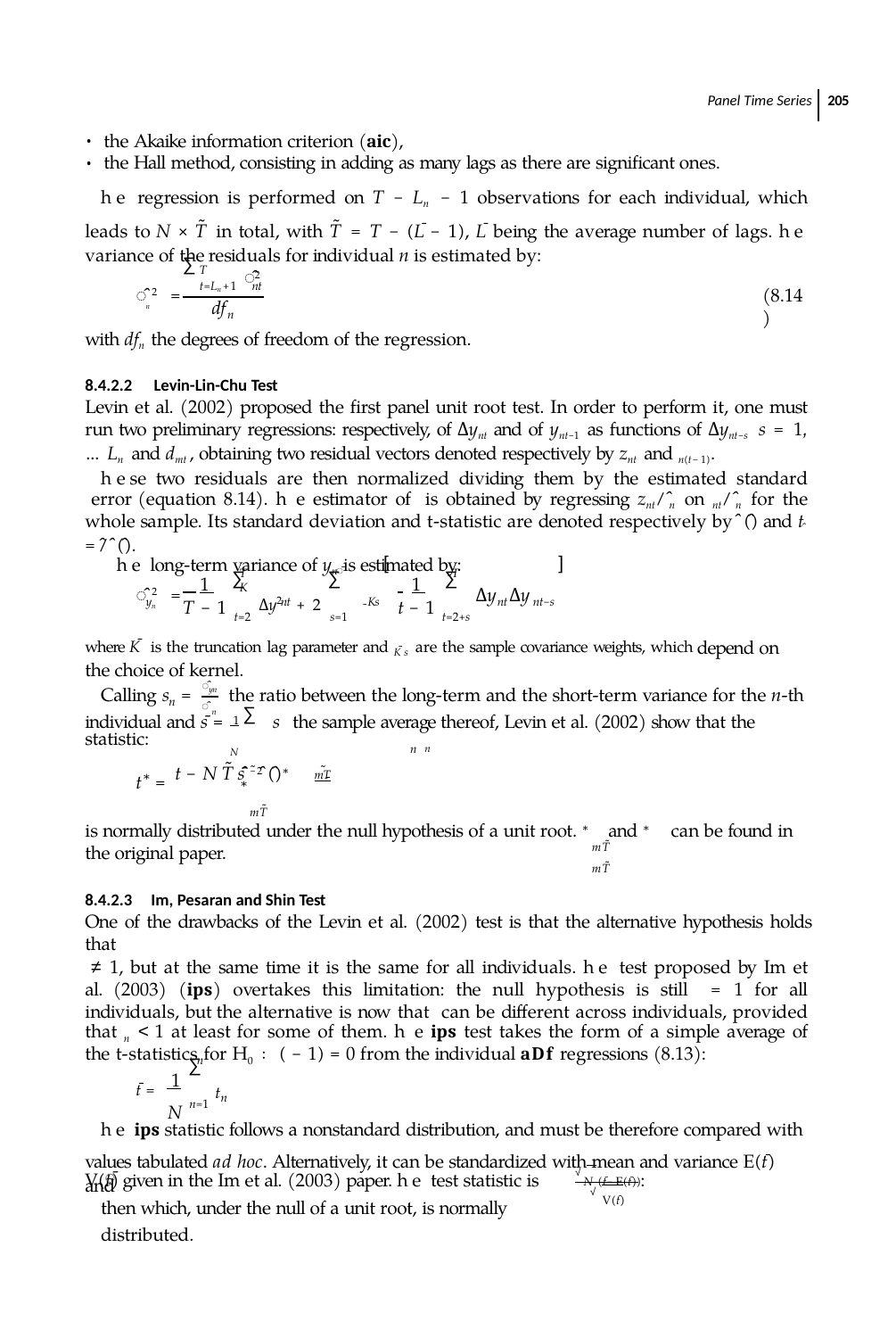

Panel Time Series  205

the Akaike information criterion (aic),
the Hall method, consisting in adding as many lags as there are signiﬁcant ones.
he regression is performed on T − Ln  − 1 observations for each individual, which leads to N × T̃ in total, with T̃ = T − (L̄ − 1), L̄ being the average number of lags. he variance of the residuals for individual n is estimated by:

∑
T
̂2
t=Ln +1  nt
̂ 2 =
(8.14)
n
df

n
with dfn the degrees of freedom of the regression.

8.4.2.2  Levin-Lin-Chu Test
Levin et al. (2002) proposed the ﬁrst panel unit root test. In order to perform it, one must run two preliminary regressions: respectively, of Δynt and of ynt−1 as functions of Δynt−s s = 1, … Ln and dmt , obtaining two residual vectors denoted respectively by znt and n(t−1).
hese  two  residuals  are  then  normalized  dividing  them  by  the  estimated  standard  error (equation 8.14). he estimator of  is obtained by regressing znt ∕̂n  on nt ∕̂n  for the whole sample. Its standard deviation and t-statistic are denoted respectively by ̂ (̂) and t̂  = ̂∕̂ (̂).
he long-term variance of yn is estimated by:
[	]
̄
T	K
T
∑	∑
∑
  1
T − 1
 1
Δy Δy
̂ 2 =
Δy2 + 2	 ̄
nt	nt−s
yn
nt	Ks
t − 1
t=2	s=1	t=2+s
where K̄ is the truncation lag parameter and K̄ s are the sample covariance weights, which depend on the choice of kernel.
̂
Calling s =	the ratio between the long-term and the short-term variance for the n-th
yn
n
̂

∑
n
 1
individual and s̄ =	s the sample average thereof, Levin et al. (2002) show that the statistic:
N	n n
t − N T̃ s̄̂ −2̂ (̂)∗
	̃	 ̃
mT
∗
t =
∗

mT̃
is normally distributed under the null hypothesis of a unit root. ∗  and ∗  can be found in
mT̃	mT̃
the original paper.
8.4.2.3  Im, Pesaran and Shin Test
One of the drawbacks of the Levin et al. (2002) test is that the alternative hypothesis holds that
 ≠ 1, but at the same time it is the same for all individuals. he test proposed by Im et al. (2003) (ips) overtakes this limitation: the null hypothesis is still  = 1 for all individuals, but the alternative is now that  can be different across individuals, provided that n  < 1 at least for some of them. he ips test takes the form of a simple average of the t-statistics for H0  ∶ ( − 1) = 0 from the individual adf regressions (8.13):
n
∑
t̄ =  1
N
tn
n=1
he ips statistic follows a nonstandard distribution, and must be therefore compared with values tabulated ad hoc. Alternatively, it can be standardized with mean and variance E(t̄) and
V(t) given in the Im et al. (2003) paper. he test statistic is then which, under the null of a unit root, is normally distributed.
√N (t̄−E(t̄))
̄

:

√V(t̄)